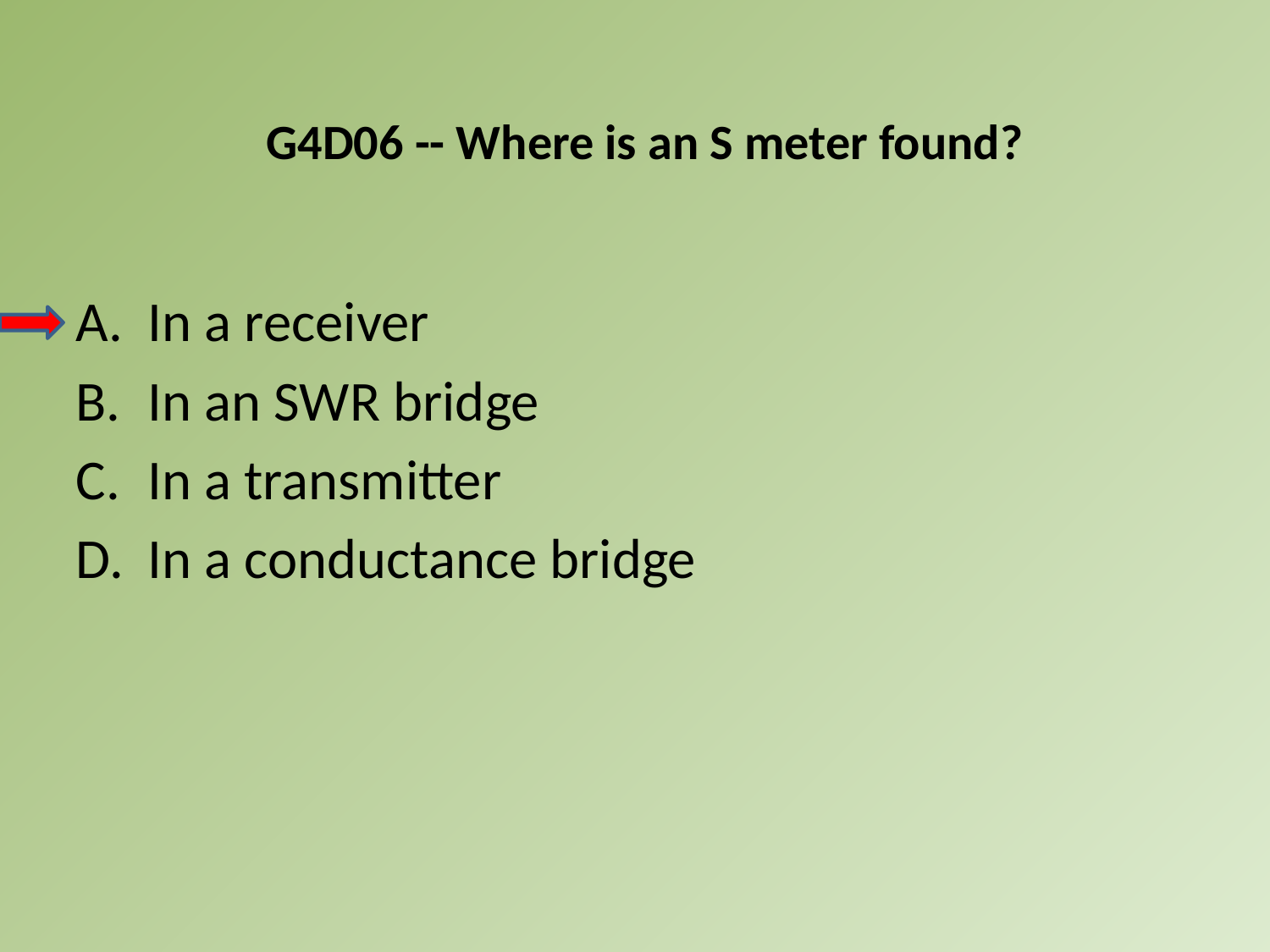

G4D06 -- Where is an S meter found?
A.	In a receiver
B.	In an SWR bridge
C.	In a transmitter
D.	In a conductance bridge